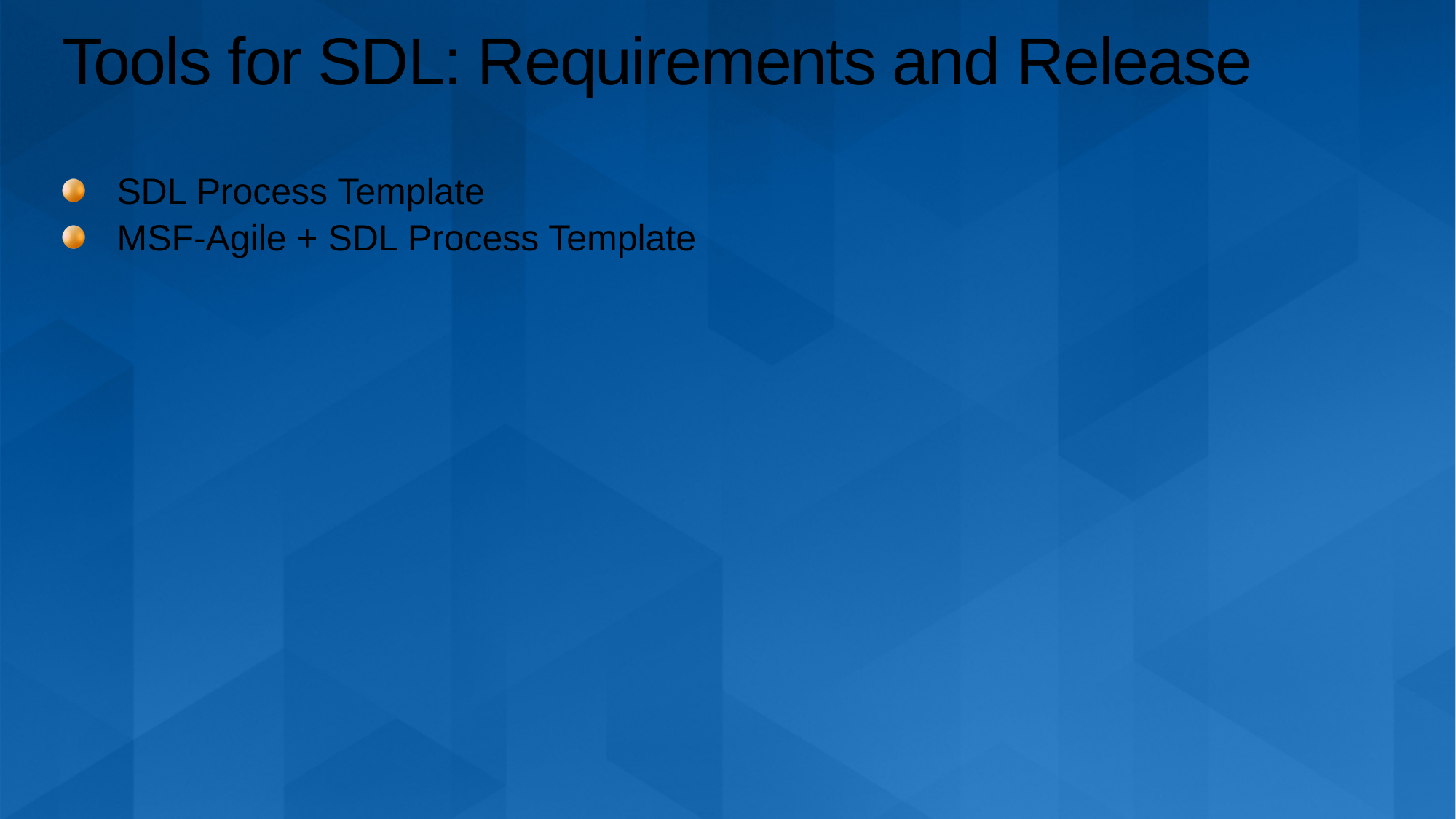

# Tools for SDL: Requirements and Release
SDL Process Template
MSF-Agile + SDL Process Template